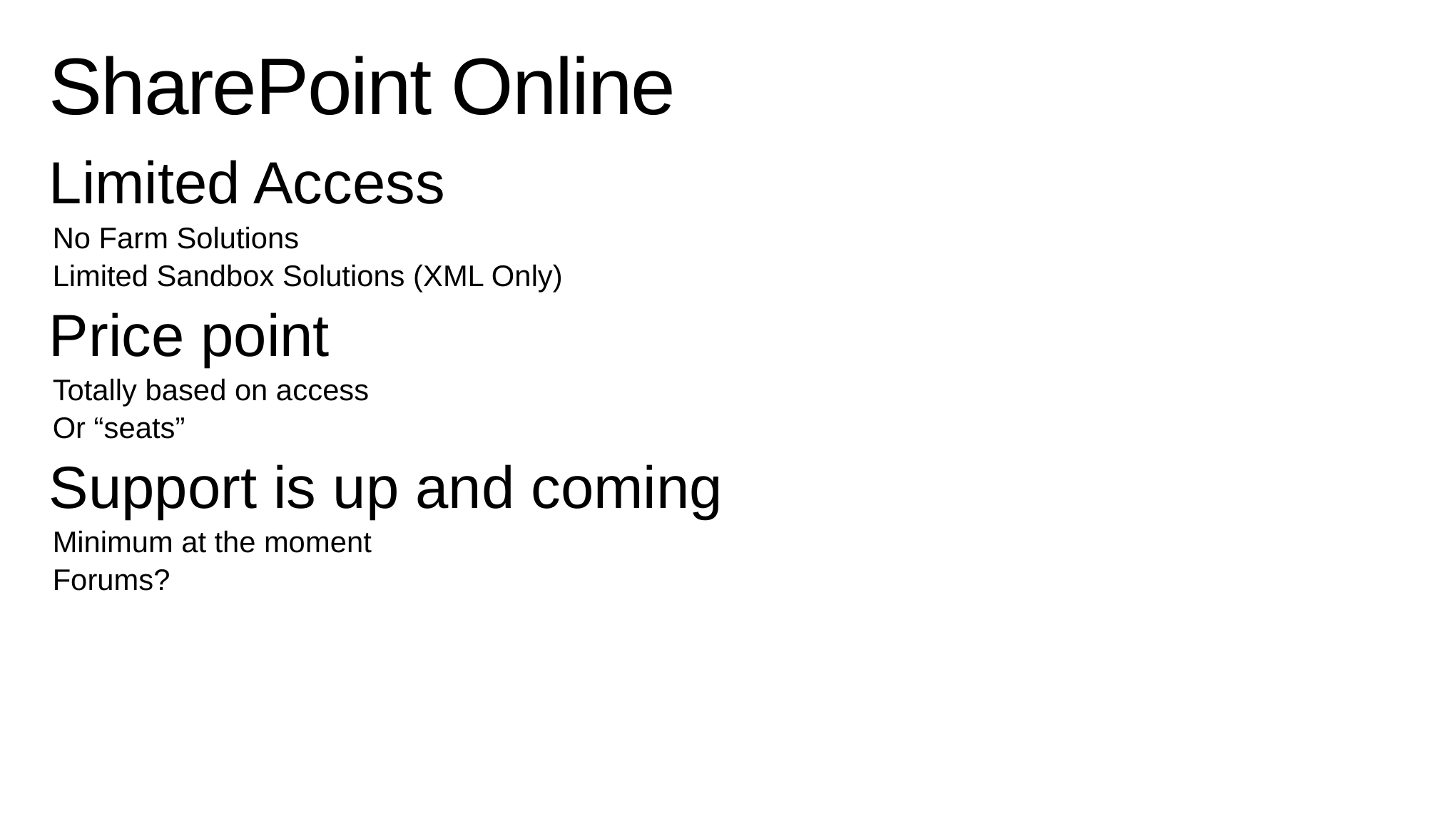

# SharePoint Online
Limited Access
No Farm Solutions
Limited Sandbox Solutions (XML Only)
Price point
Totally based on access
Or “seats”
Support is up and coming
Minimum at the moment
Forums?